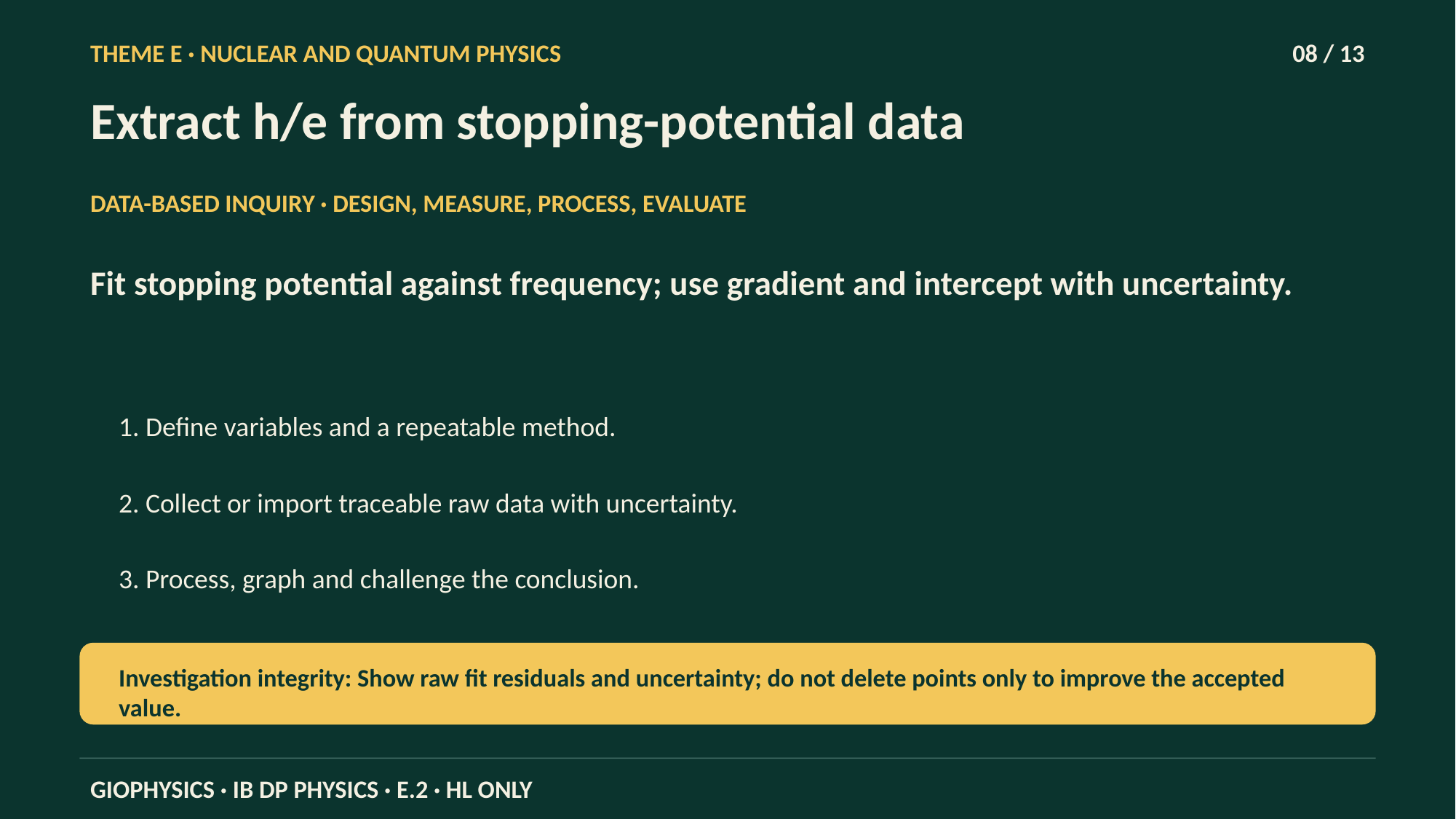

THEME E · NUCLEAR AND QUANTUM PHYSICS
08 / 13
Extract h/e from stopping-potential data
DATA-BASED INQUIRY · DESIGN, MEASURE, PROCESS, EVALUATE
Fit stopping potential against frequency; use gradient and intercept with uncertainty.
1. Define variables and a repeatable method.
2. Collect or import traceable raw data with uncertainty.
3. Process, graph and challenge the conclusion.

Investigation integrity: Show raw fit residuals and uncertainty; do not delete points only to improve the accepted value.

GIOPHYSICS · IB DP PHYSICS · E.2 · HL ONLY